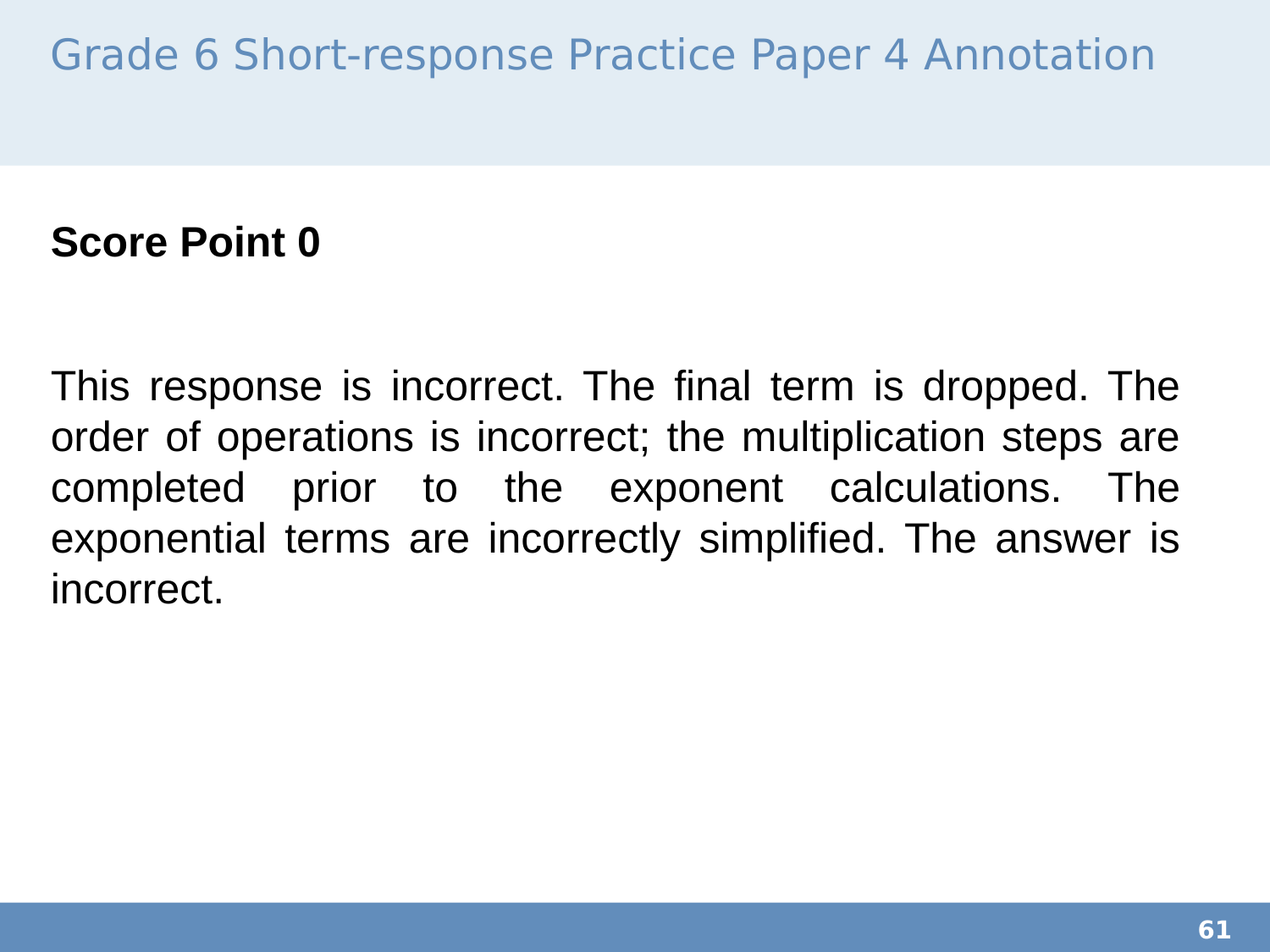

# Grade 6 Short-response Practice Paper 4 Annotation
Score Point 0

This response is incorrect. The final term is dropped. The order of operations is incorrect; the multiplication steps are completed prior to the exponent calculations. The exponential terms are incorrectly simplified. The answer is incorrect.

61